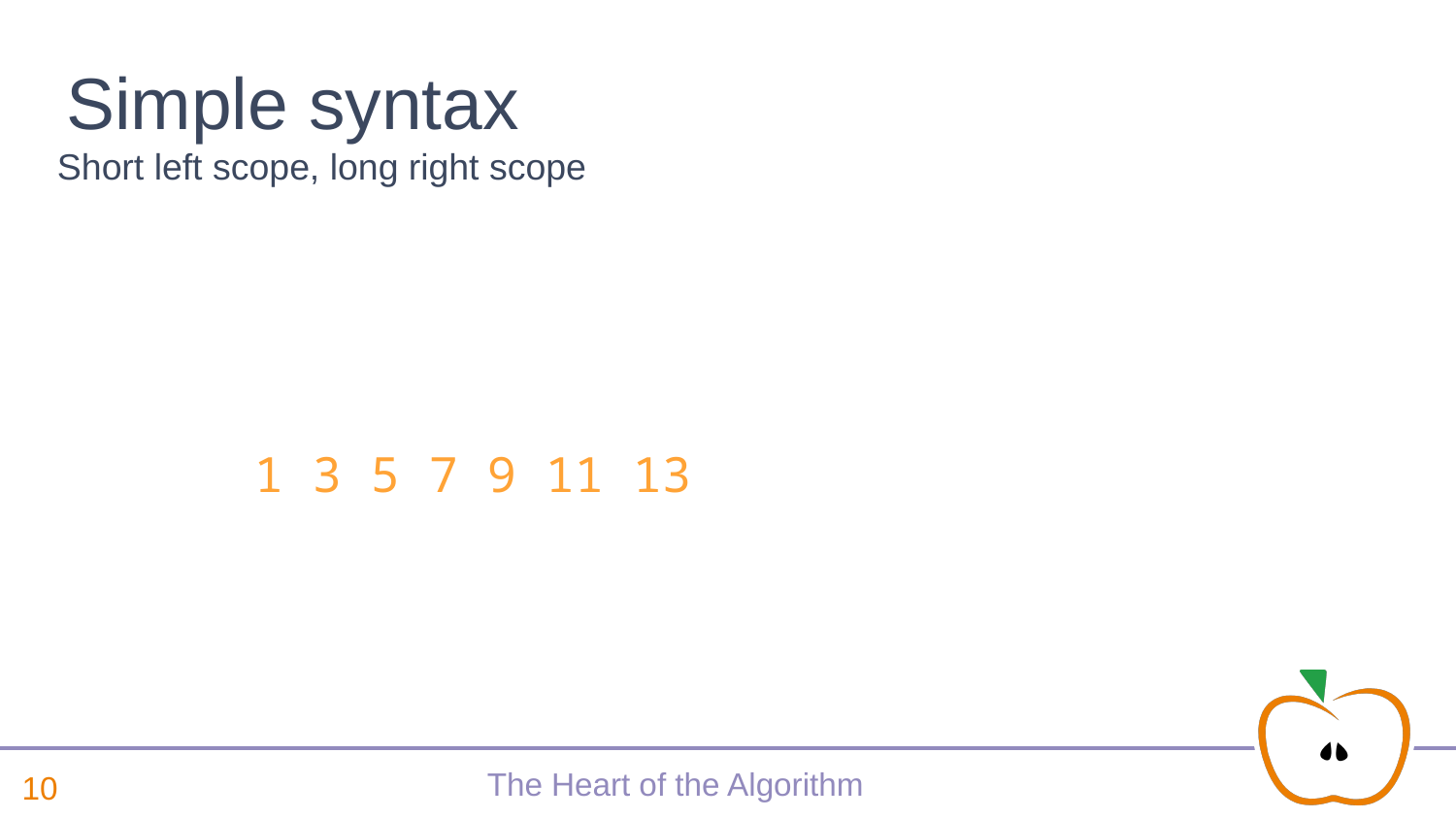

# Simple syntax
Short left scope, long right scope

      1 3 5 7 9 11 13